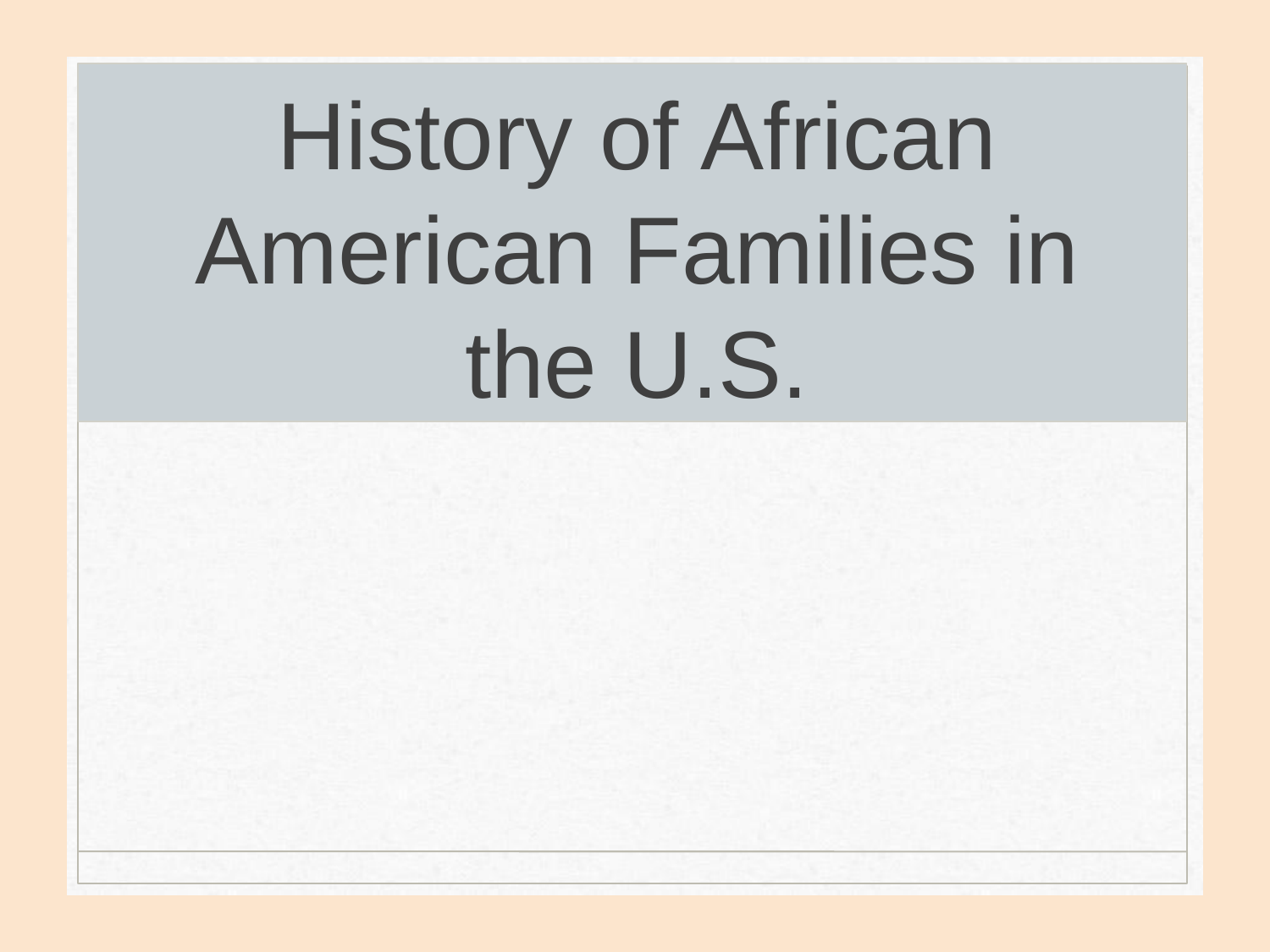

# History of African American Families in the U.S.